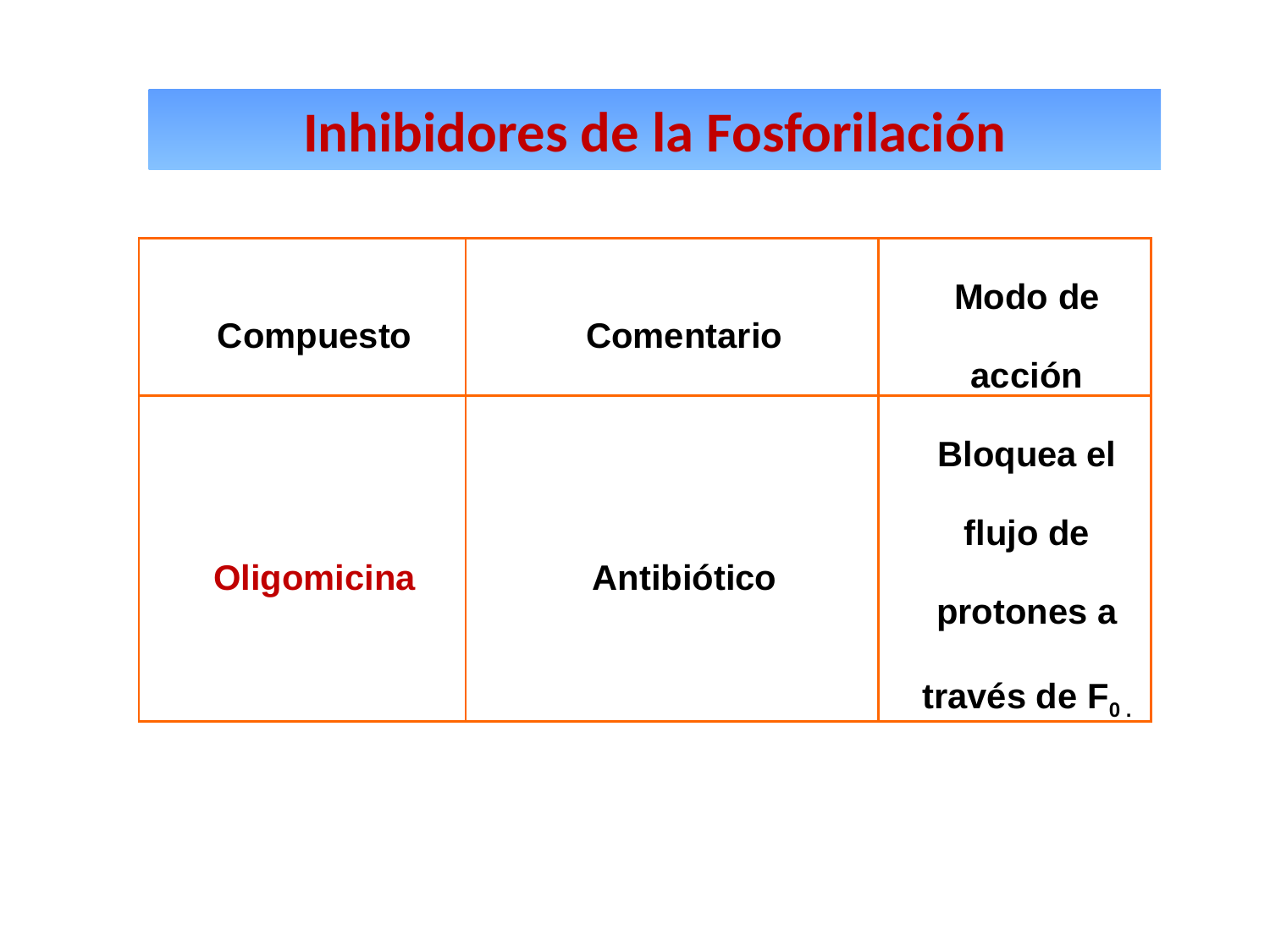

Inhibidores de la Fosforilación
| Compuesto | Comentario | Modo de acción |
| --- | --- | --- |
| Oligomicina | Antibiótico | Bloquea el flujo de protones a través de F0 . |